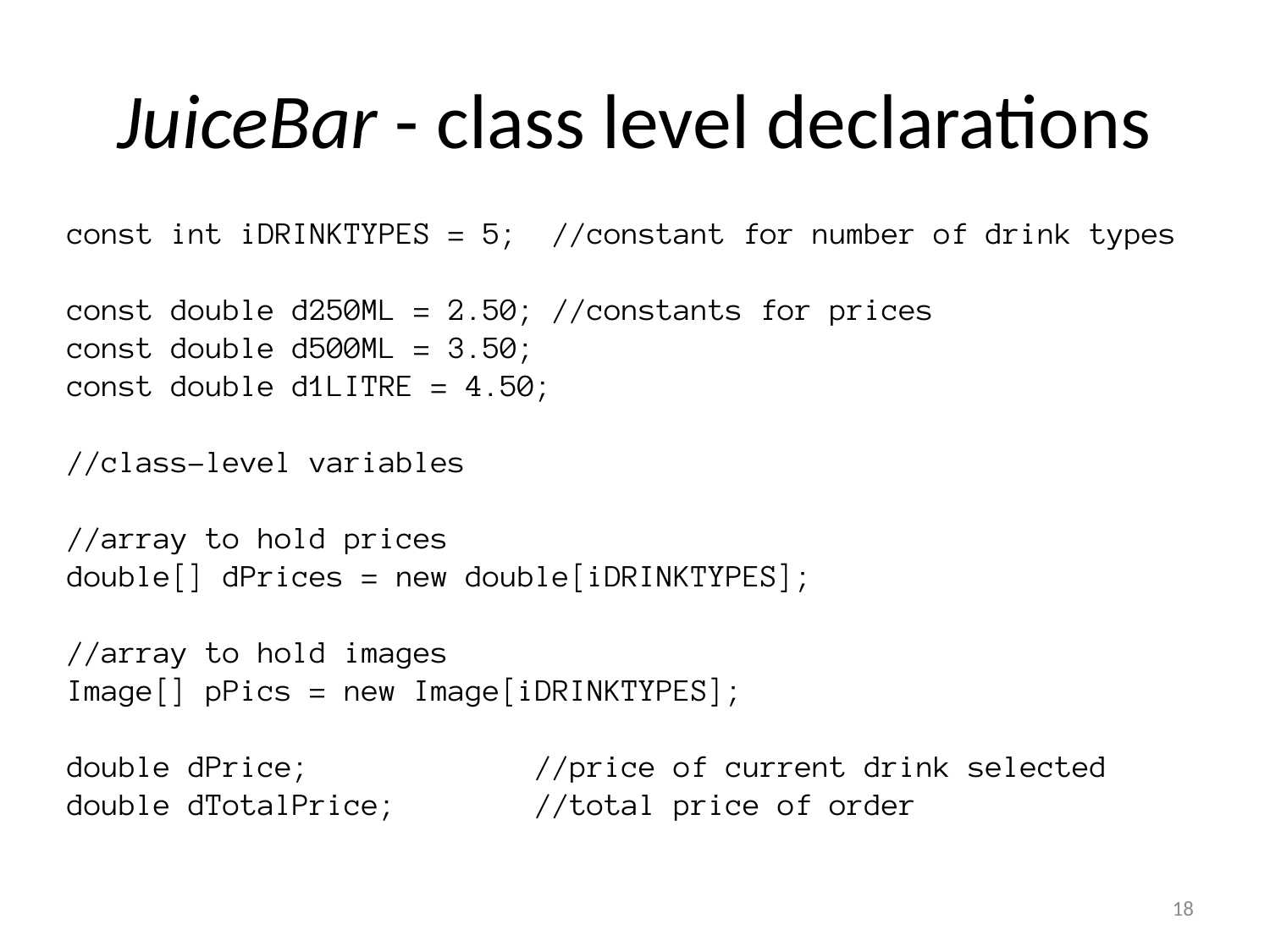

# JuiceBar - class level declarations
const int iDRINKTYPES = 5;  //constant for number of drink types

const double d250ML = 2.50; //constants for prices
const double d500ML = 3.50;
const double d1LITRE = 4.50;

//class-level variables

//array to hold prices
double[] dPrices = new double[iDRINKTYPES];

//array to hold images
Image[] pPics = new Image[iDRINKTYPES];

double dPrice;             //price of current drink selected
double dTotalPrice;        //total price of order
18